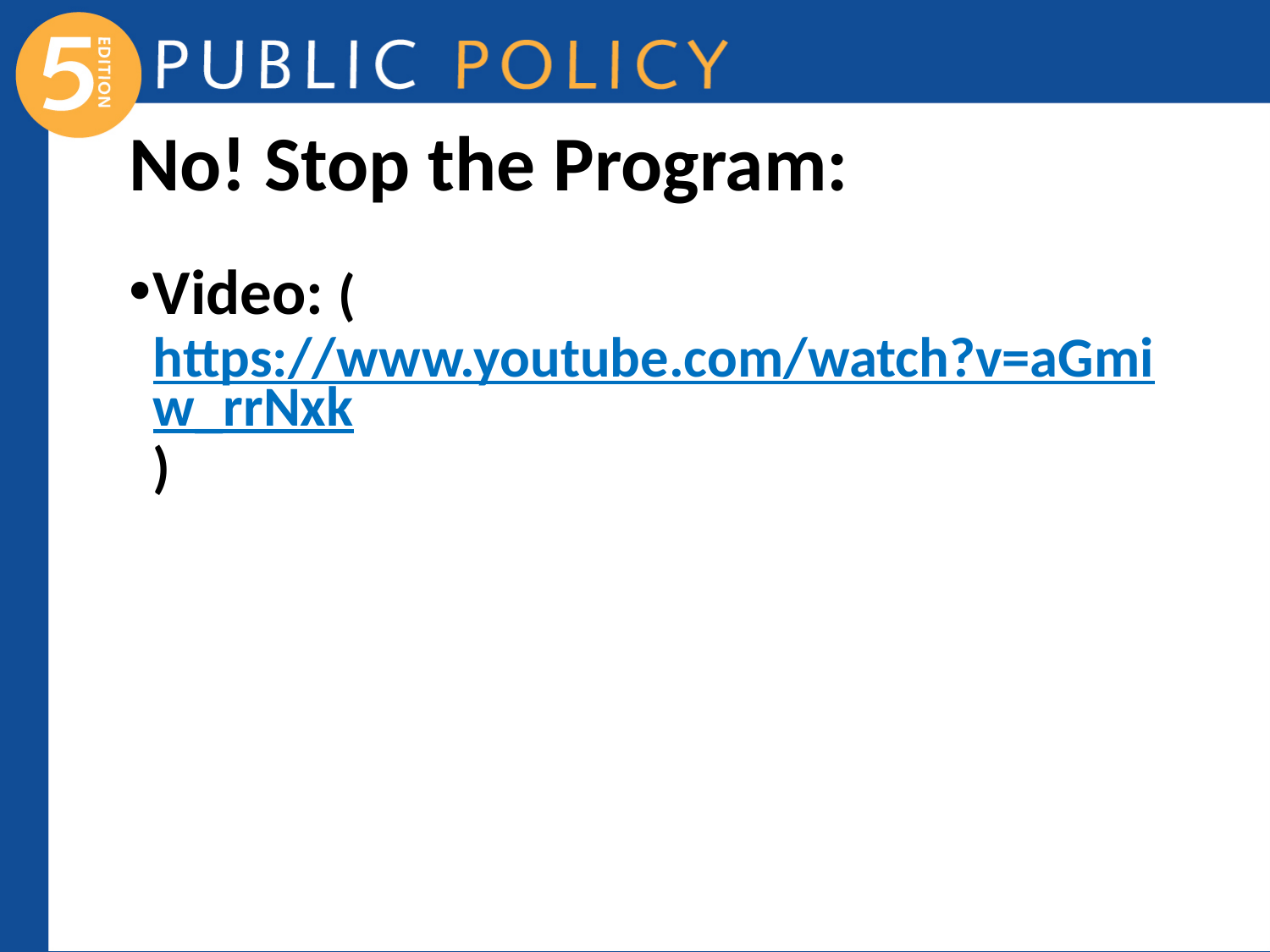

# No! Stop the Program:
Video: (https://www.youtube.com/watch?v=aGmiw_rrNxk)